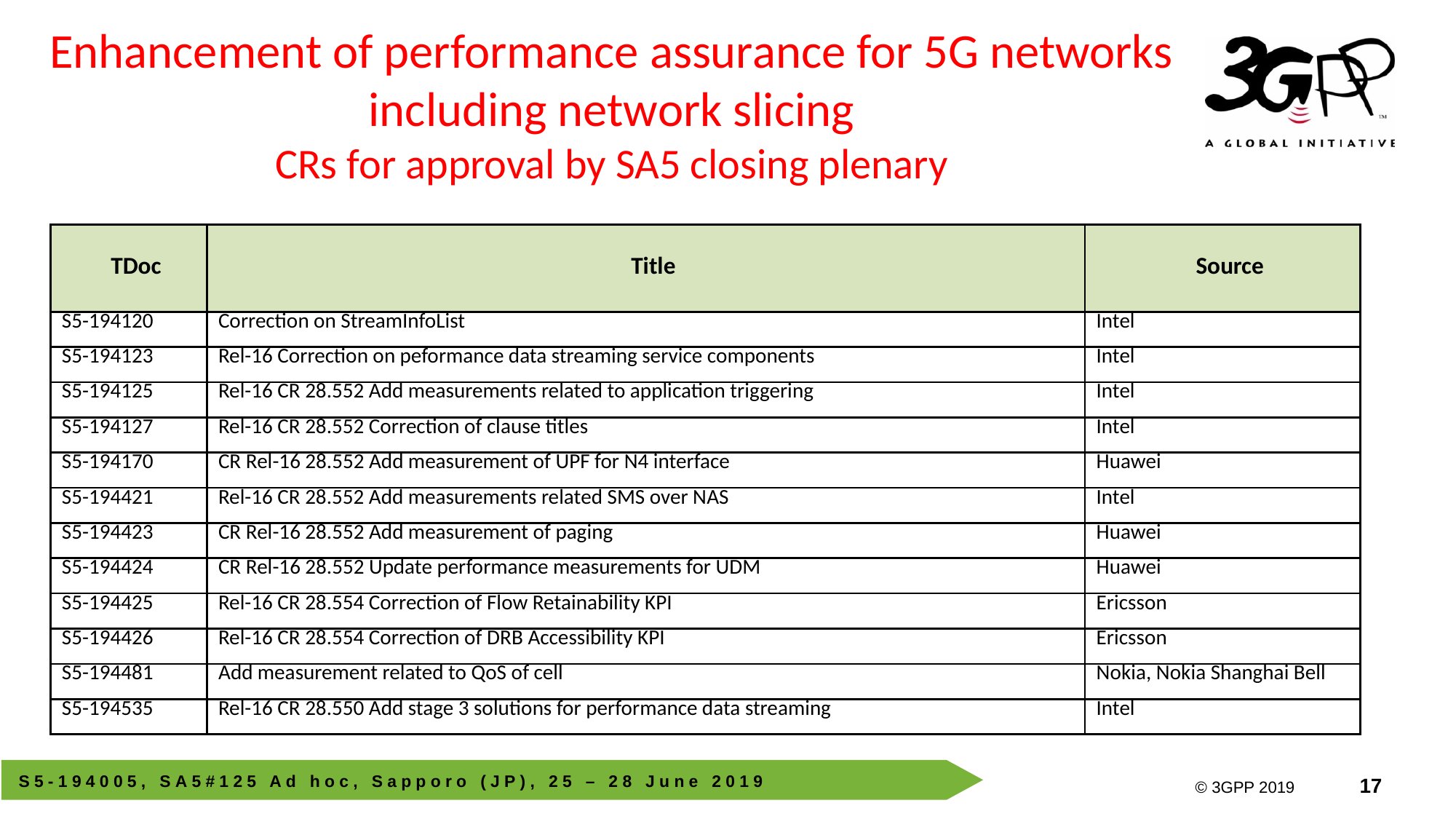

Enhancement of performance assurance for 5G networks including network slicing
CRs for approval by SA5 closing plenary
| TDoc | Title | Source |
| --- | --- | --- |
| S5-194120 | Correction on StreamInfoList | Intel |
| S5-194123 | Rel-16 Correction on peformance data streaming service components | Intel |
| S5-194125 | Rel-16 CR 28.552 Add measurements related to application triggering | Intel |
| S5-194127 | Rel-16 CR 28.552 Correction of clause titles | Intel |
| S5-194170 | CR Rel-16 28.552 Add measurement of UPF for N4 interface | Huawei |
| S5-194421 | Rel-16 CR 28.552 Add measurements related SMS over NAS | Intel |
| S5-194423 | CR Rel-16 28.552 Add measurement of paging | Huawei |
| S5-194424 | CR Rel-16 28.552 Update performance measurements for UDM | Huawei |
| S5-194425 | Rel-16 CR 28.554 Correction of Flow Retainability KPI | Ericsson |
| S5-194426 | Rel-16 CR 28.554 Correction of DRB Accessibility KPI | Ericsson |
| S5-194481 | Add measurement related to QoS of cell | Nokia, Nokia Shanghai Bell |
| S5-194535 | Rel-16 CR 28.550 Add stage 3 solutions for performance data streaming | Intel |